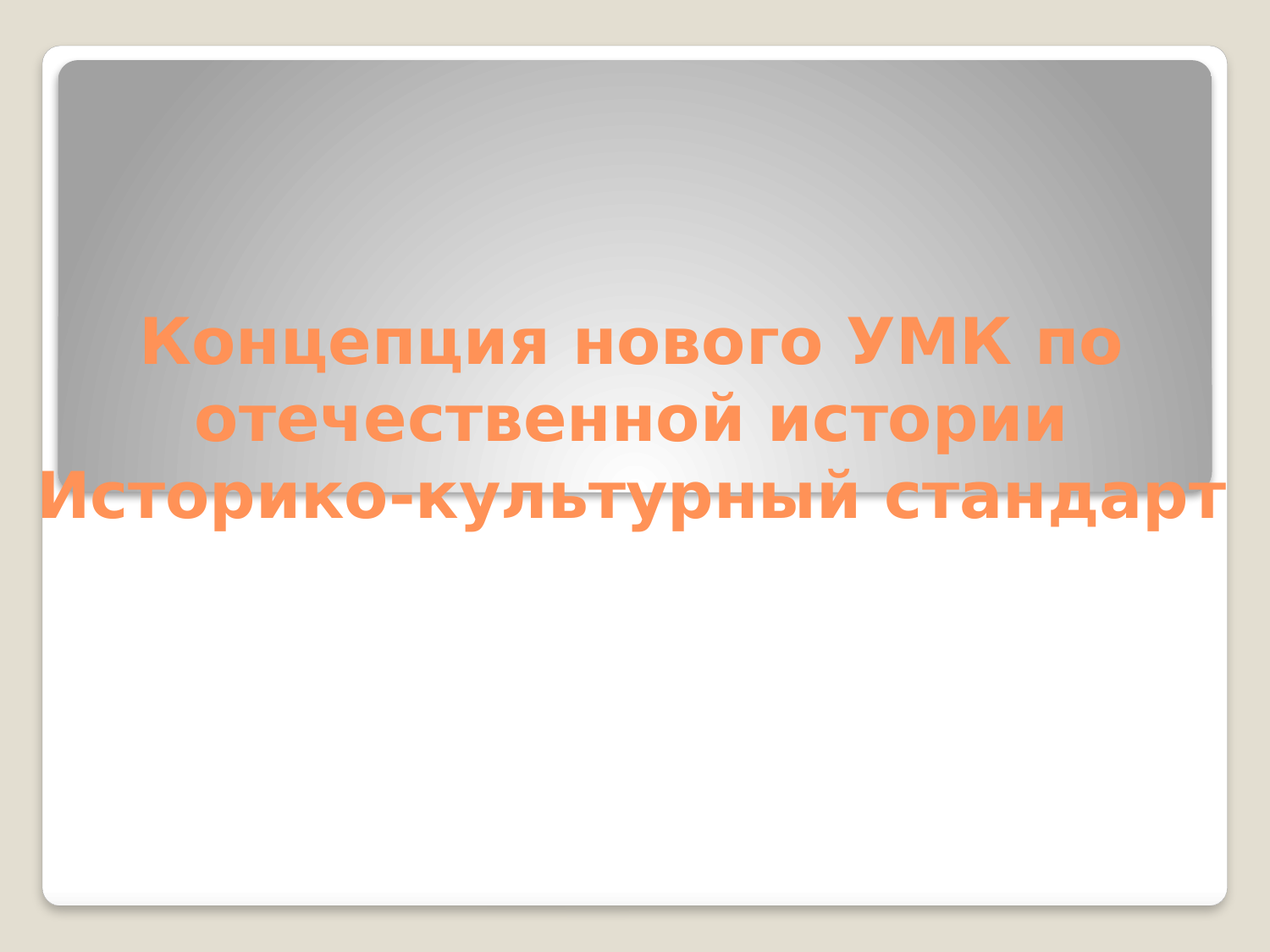

# Концепция нового УМК по отечественной истории Историко-культурный стандарт